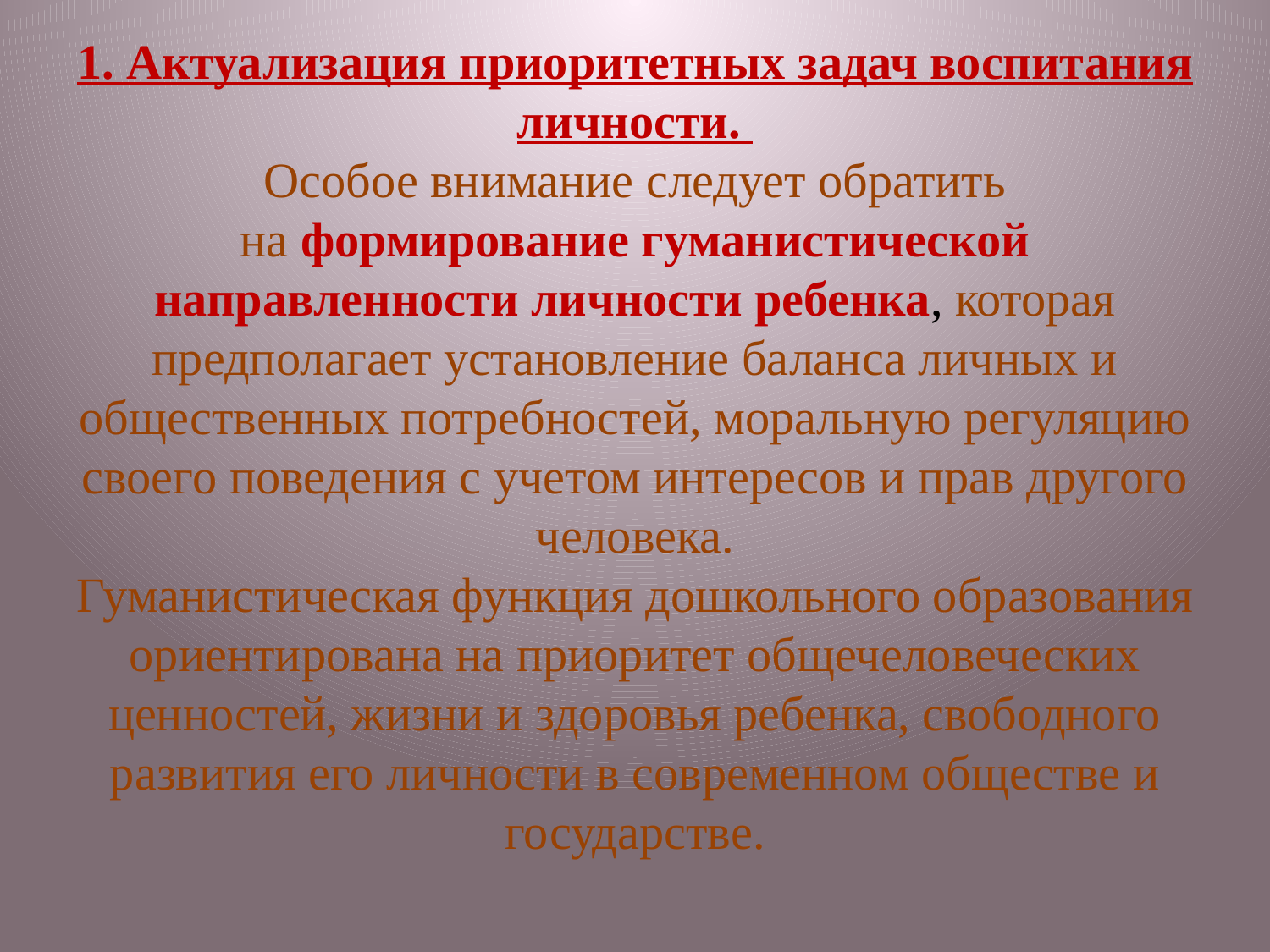

# 1. Актуализация приоритетных задач воспитания личности.  Особое внимание следует обратить на формирование гуманистической направленности личности ребенка, которая предполагает установление баланса личных и общественных потребностей, моральную регуляцию своего поведения с учетом интересов и прав другого человека. Гуманистическая функция дошкольного образования ориентирована на приоритет общечеловеческих ценностей, жизни и здоровья ребенка, свободного развития его личности в современном обществе и государстве.